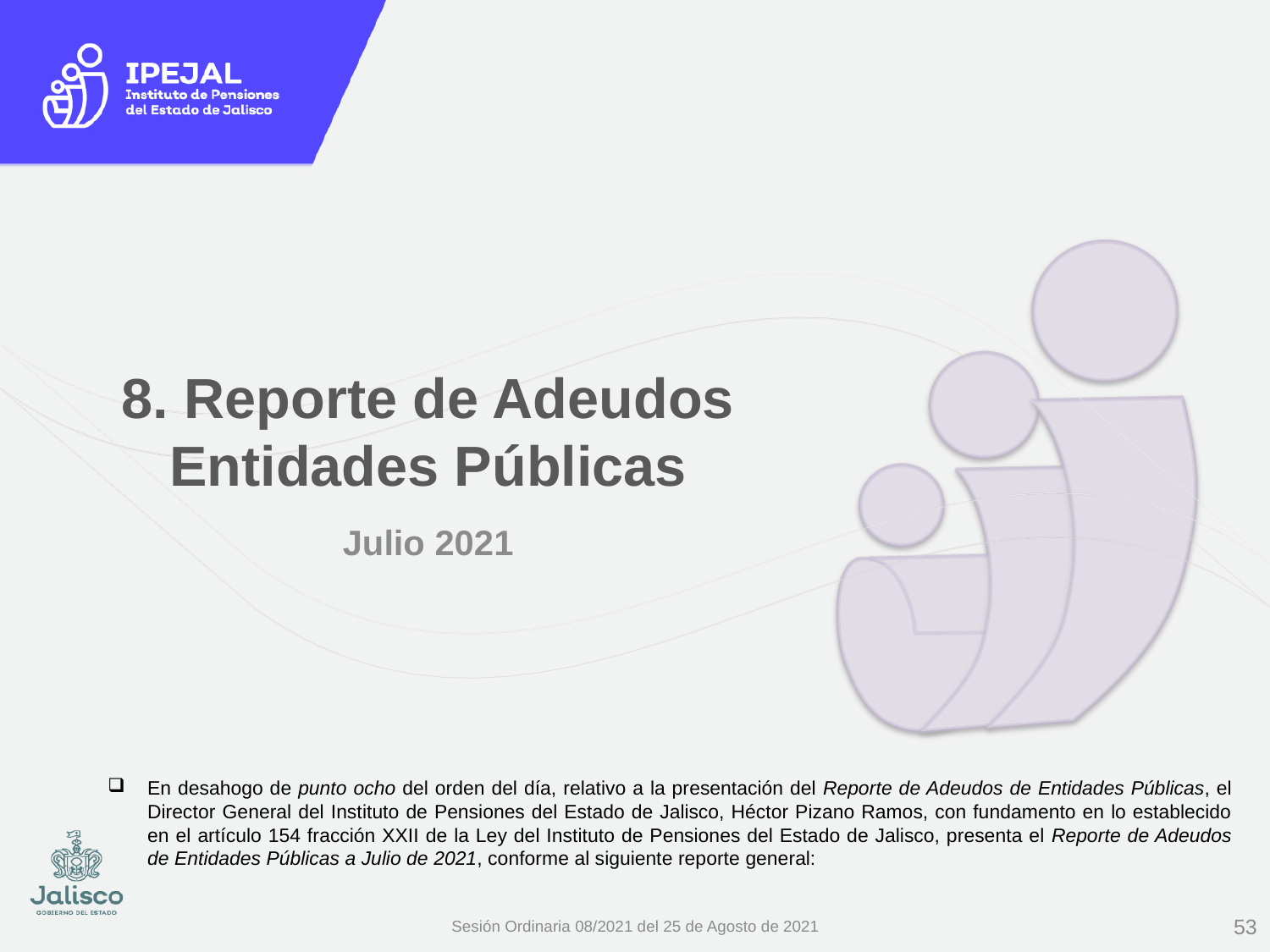

# 8. Reporte de Adeudos Entidades Públicas
Julio 2021
En desahogo de punto ocho del orden del día, relativo a la presentación del Reporte de Adeudos de Entidades Públicas, el Director General del Instituto de Pensiones del Estado de Jalisco, Héctor Pizano Ramos, con fundamento en lo establecido en el artículo 154 fracción XXII de la Ley del Instituto de Pensiones del Estado de Jalisco, presenta el Reporte de Adeudos de Entidades Públicas a Julio de 2021, conforme al siguiente reporte general:
Sesión Ordinaria 08/2021 del 25 de Agosto de 2021
53